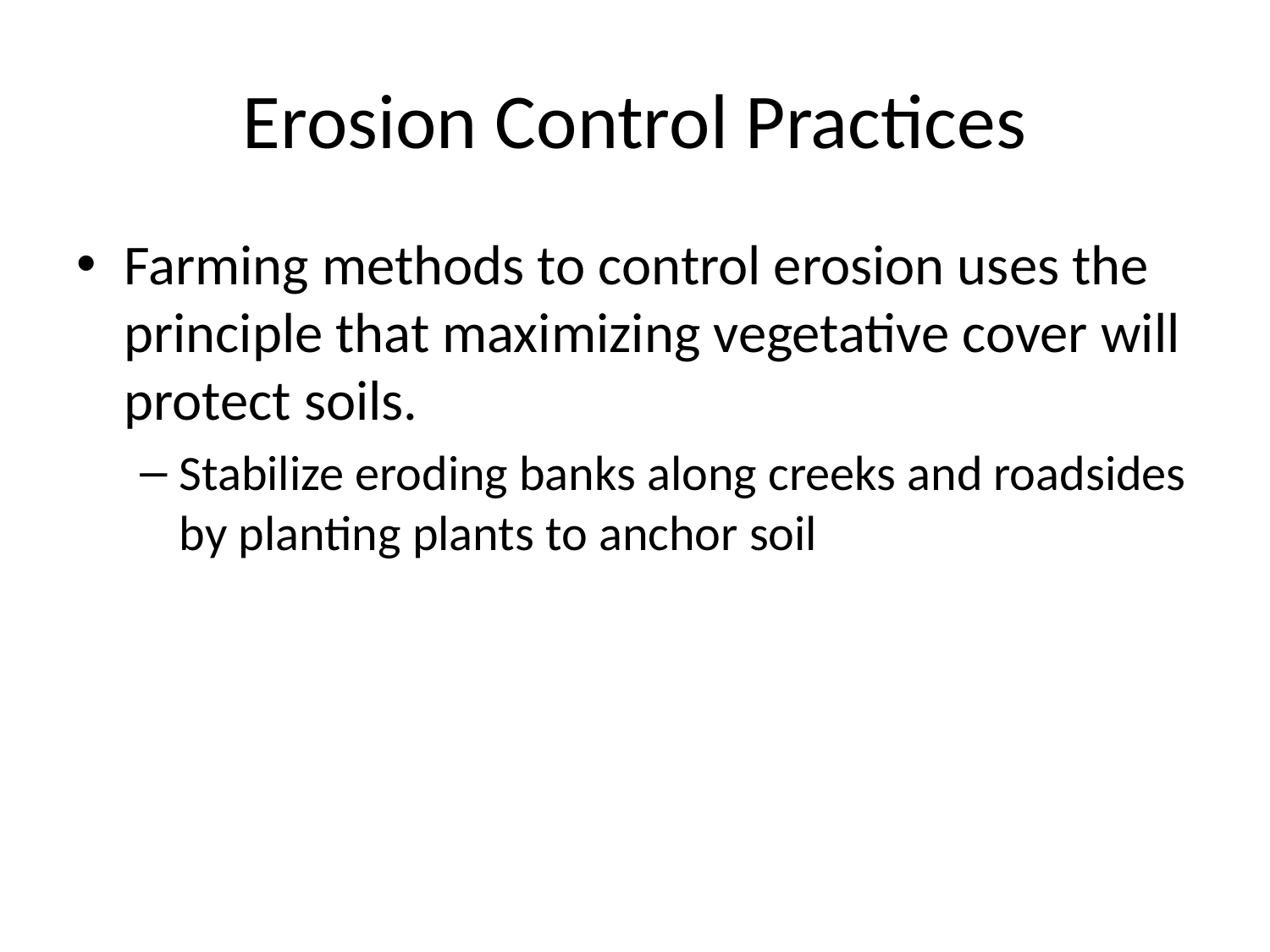

# Erosion Control Practices
Farming methods to control erosion uses the principle that maximizing vegetative cover will protect soils.
Stabilize eroding banks along creeks and roadsides by planting plants to anchor soil